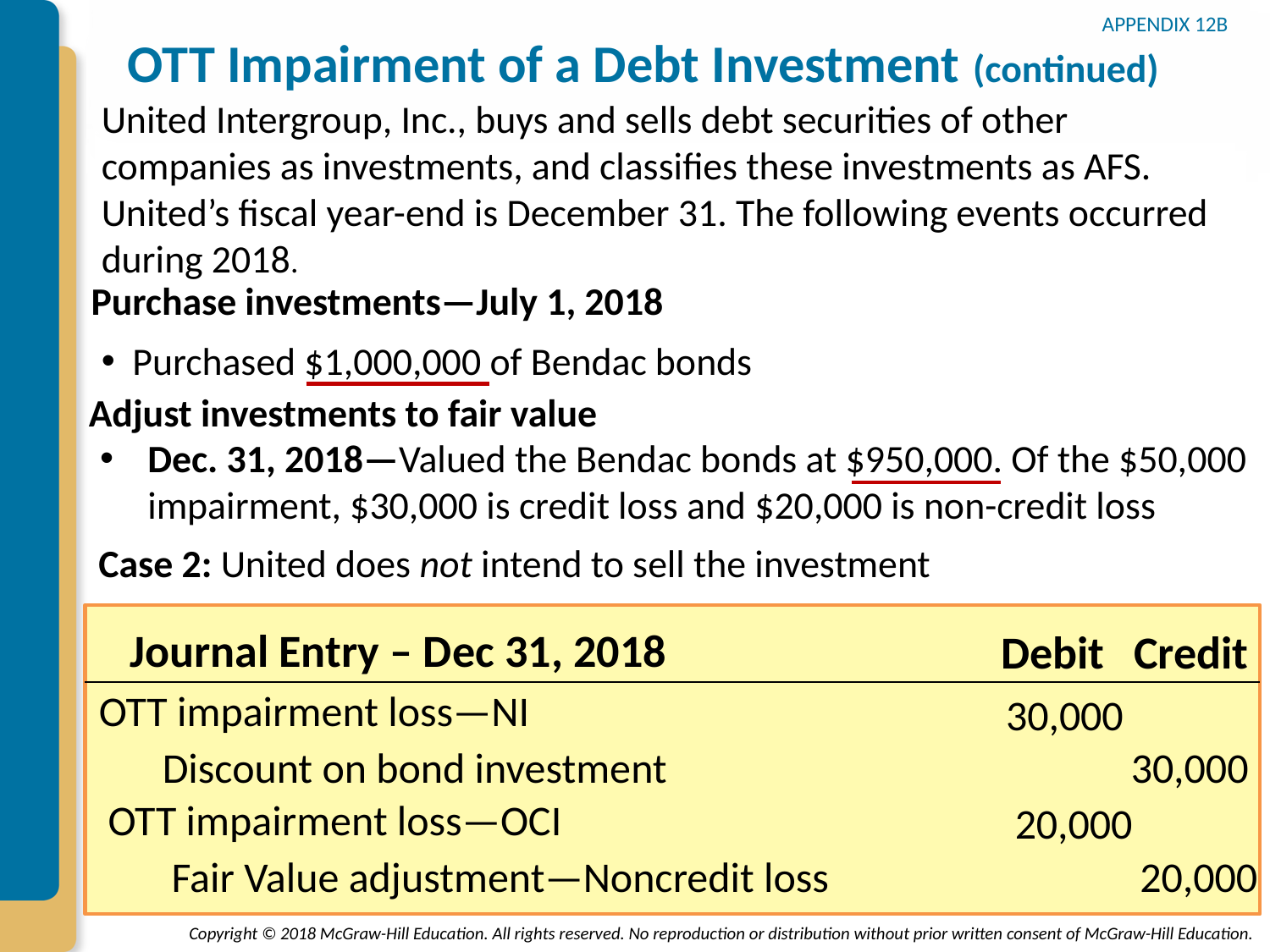

APPENDIX 12B
# OTT Impairment of a Debt Investment (continued)
United Intergroup, Inc., buys and sells debt securities of other companies as investments, and classifies these investments as AFS. United’s fiscal year-end is December 31. The following events occurred during 2018.
Purchase investments—July 1, 2018
Purchased $1,000,000 of Bendac bonds
Adjust investments to fair value
Dec. 31, 2018—Valued the Bendac bonds at $950,000. Of the $50,000 impairment, $30,000 is credit loss and $20,000 is non-credit loss
Case 2: United does not intend to sell the investment

Journal Entry – Dec 31, 2018
Debit
Credit
OTT impairment loss—NI
30,000
30,000
Discount on bond investment
OTT impairment loss—OCI
20,000
20,000
Fair Value adjustment—Noncredit loss